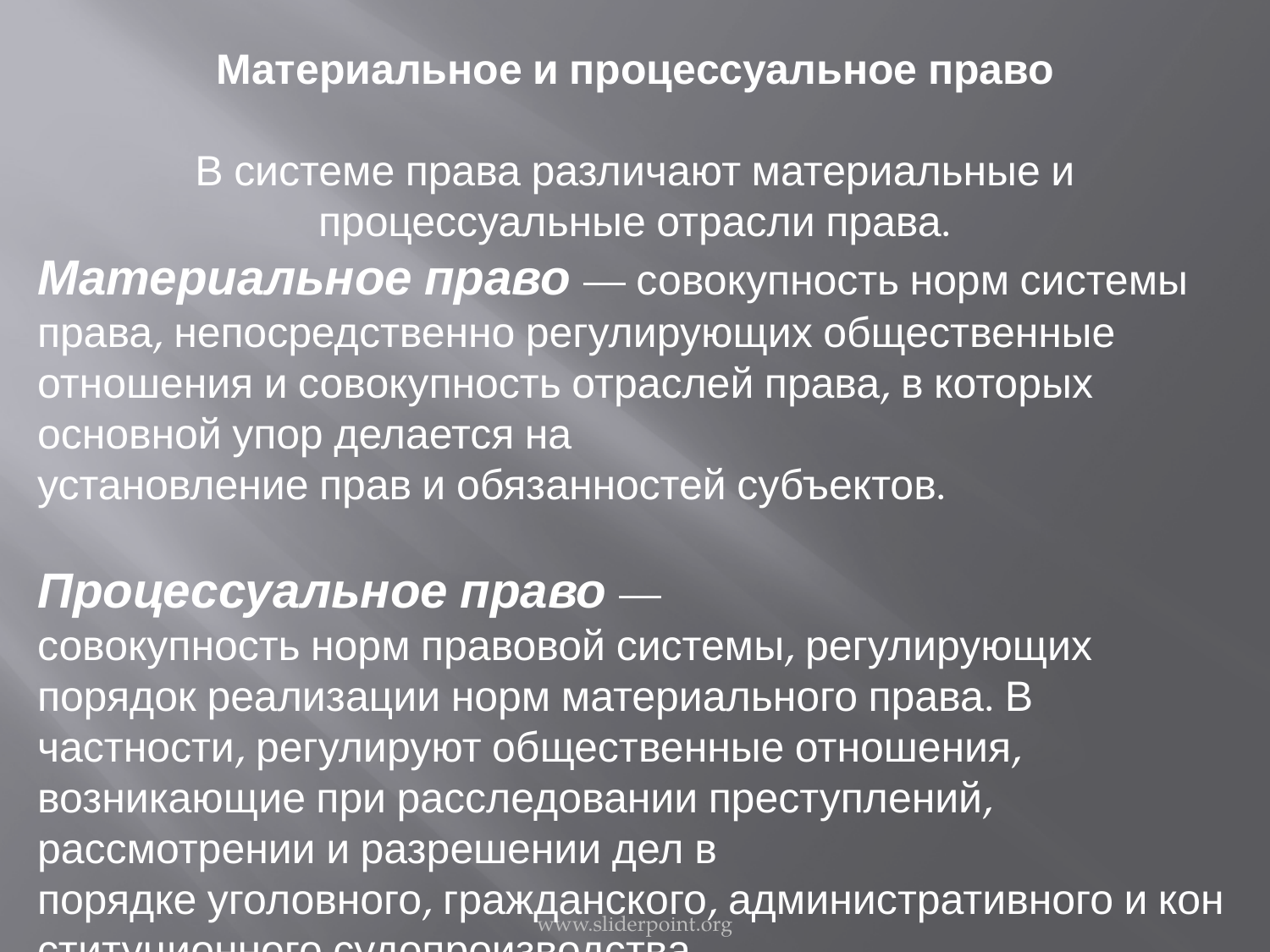

Материальное и процессуальное право

В системе права различают материальные и процессуальные отрасли права.
Материальное право — совокупность норм системы права, непосредственно регулирующих общественные отношения и совокупность отраслей права, в которых основной упор делается на установление прав и обязанностей субъектов.

Процессуальное право — совокупность норм правовой системы, регулирующих порядок реализации норм материального права. В частности, регулируют общественные отношения, возникающие при расследовании преступлений, рассмотрении и разрешении дел в порядке уголовного, гражданского, административного и конституционного судопроизводства.

www.sliderpoint.org